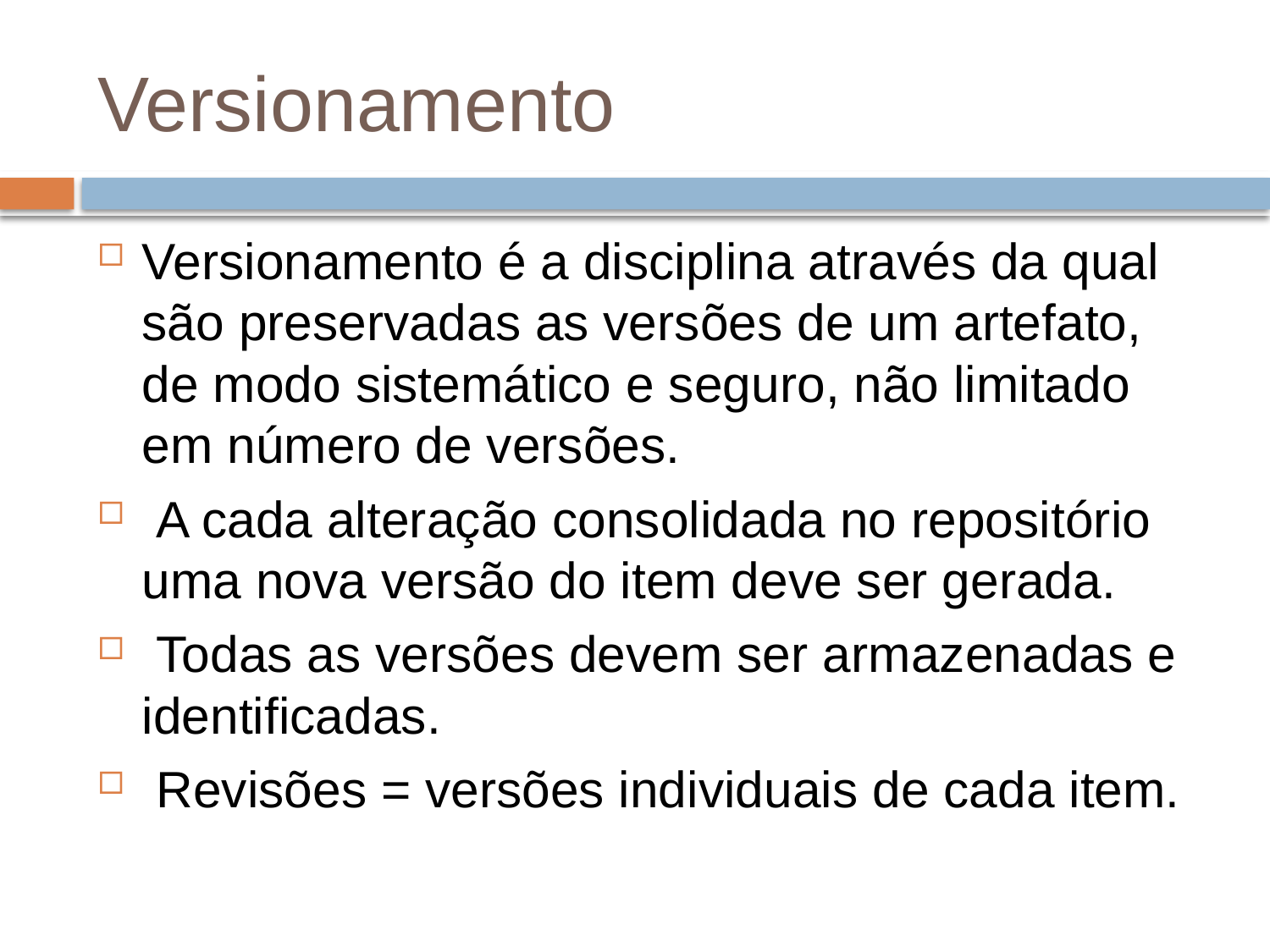

# Versionamento
Versionamento é a disciplina através da qual são preservadas as versões de um artefato, de modo sistemático e seguro, não limitado em número de versões.
 A cada alteração consolidada no repositório uma nova versão do item deve ser gerada.
 Todas as versões devem ser armazenadas e identificadas.
 Revisões = versões individuais de cada item.